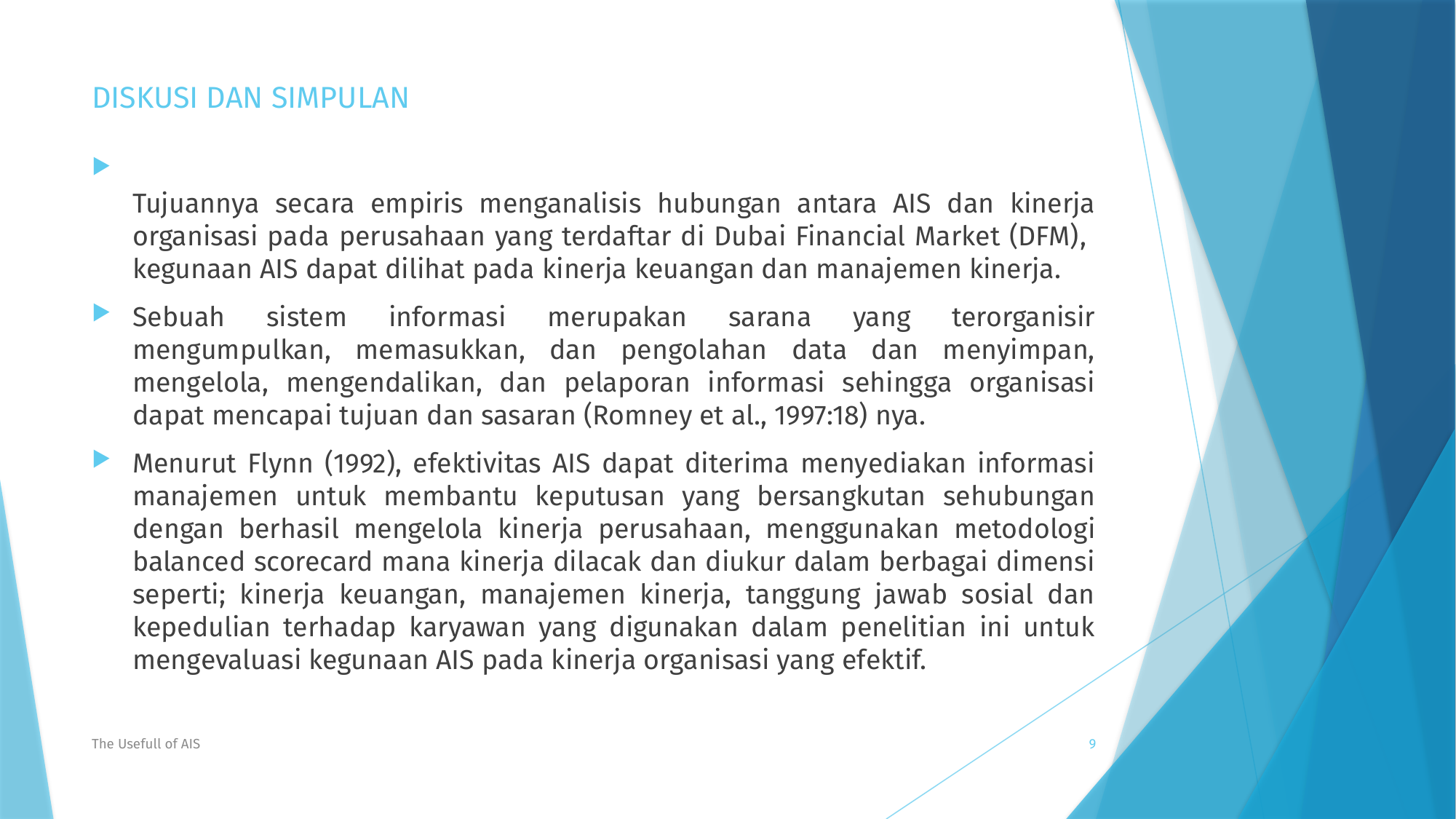

# DISKUSI DAN SIMPULAN
Tujuannya secara empiris menganalisis hubungan antara AIS dan kinerja organisasi pada perusahaan yang terdaftar di Dubai Financial Market (DFM),  kegunaan AIS dapat dilihat pada kinerja keuangan dan manajemen kinerja.
Sebuah sistem informasi merupakan sarana yang terorganisir mengumpulkan, memasukkan, dan pengolahan data dan menyimpan, mengelola, mengendalikan, dan pelaporan informasi sehingga organisasi dapat mencapai tujuan dan sasaran (Romney et al., 1997:18) nya.
Menurut Flynn (1992), efektivitas AIS dapat diterima menyediakan informasi manajemen untuk membantu keputusan yang bersangkutan sehubungan dengan berhasil mengelola kinerja perusahaan, menggunakan metodologi balanced scorecard mana kinerja dilacak dan diukur dalam berbagai dimensi seperti; kinerja keuangan, manajemen kinerja, tanggung jawab sosial dan kepedulian terhadap karyawan yang digunakan dalam penelitian ini untuk mengevaluasi kegunaan AIS pada kinerja organisasi yang efektif.
The Usefull of AIS
9